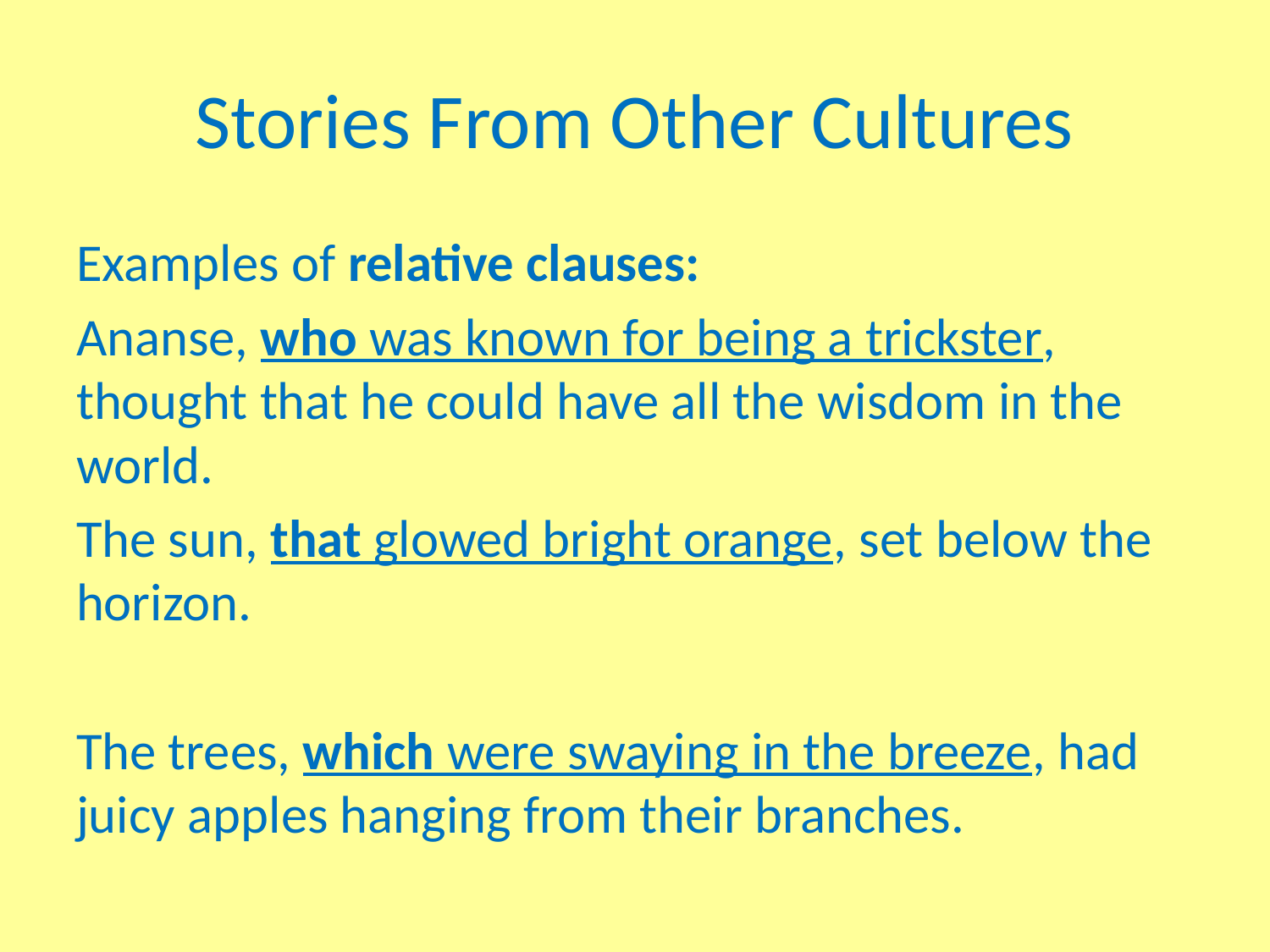

# Stories From Other Cultures
Examples of relative clauses:
Ananse, who was known for being a trickster, thought that he could have all the wisdom in the world.
The sun, that glowed bright orange, set below the horizon.

The trees, which were swaying in the breeze, had juicy apples hanging from their branches.